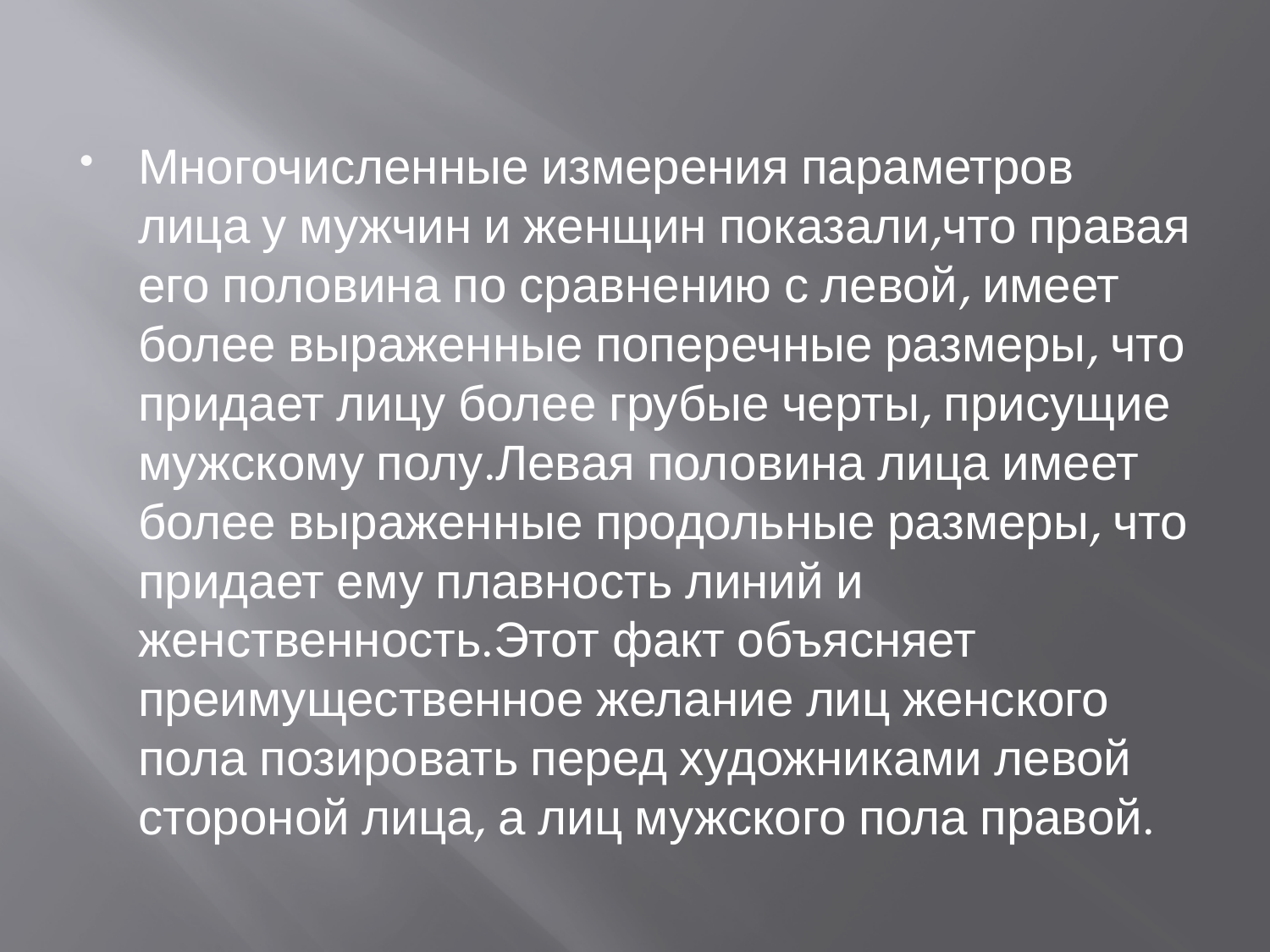

Многочисленные измерения параметров лица у мужчин и женщин показали,что правая его половина по сравнению с левой, имеет более выраженные поперечные размеры, что придает лицу более грубые черты, присущие мужскому полу.Левая половина лица имеет более выраженные продольные размеры, что придает ему плавность линий и женственность.Этот факт объясняет преимущественное желание лиц женского пола позировать перед художниками левой стороной лица, а лиц мужского пола правой.